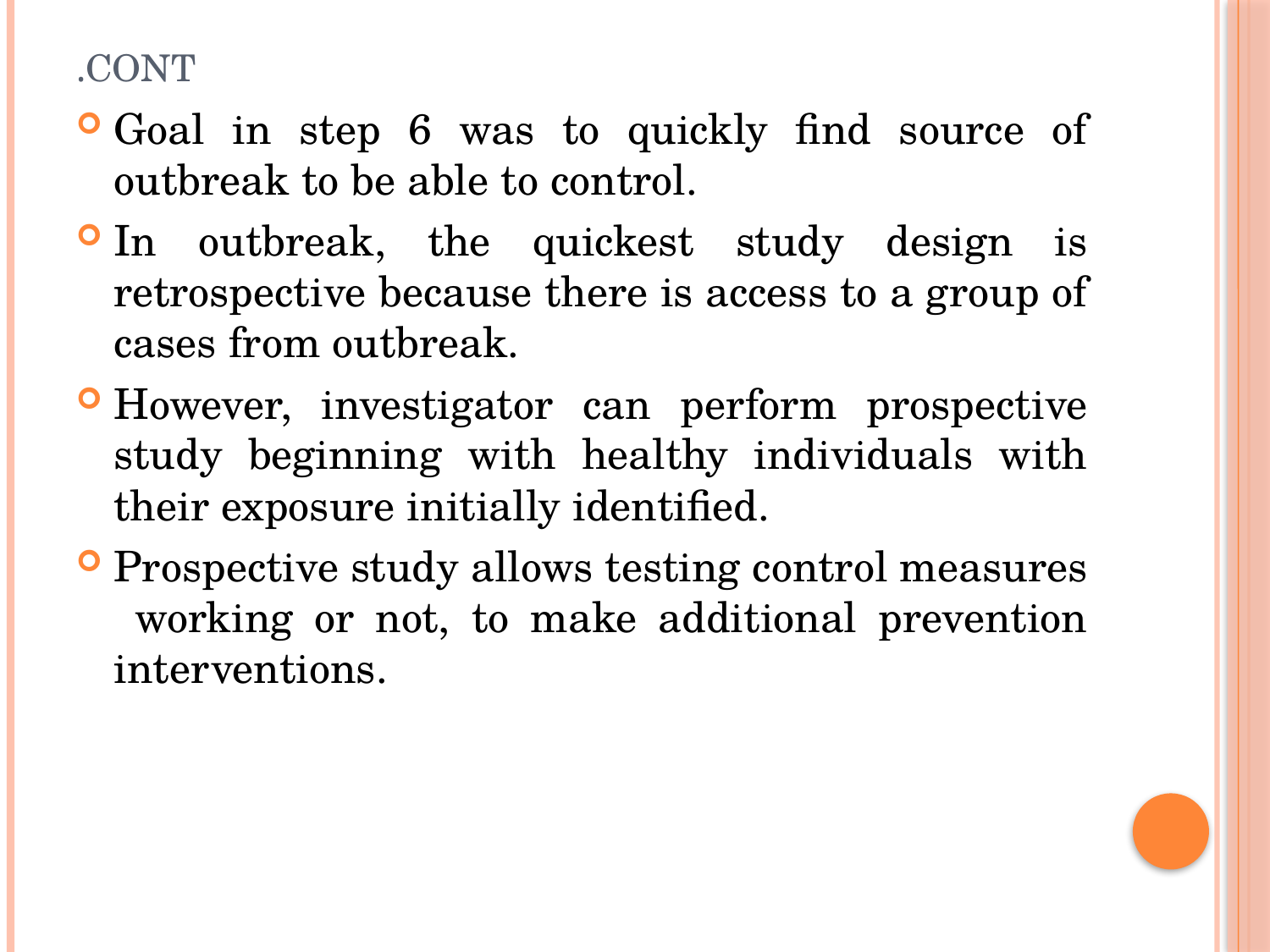

# Cont.
Goal in step 6 was to quickly find source of outbreak to be able to control.
In outbreak, the quickest study design is retrospective because there is access to a group of cases from outbreak.
However, investigator can perform prospective study beginning with healthy individuals with their exposure initially identified.
Prospective study allows testing control measures  working or not, to make additional prevention interventions.